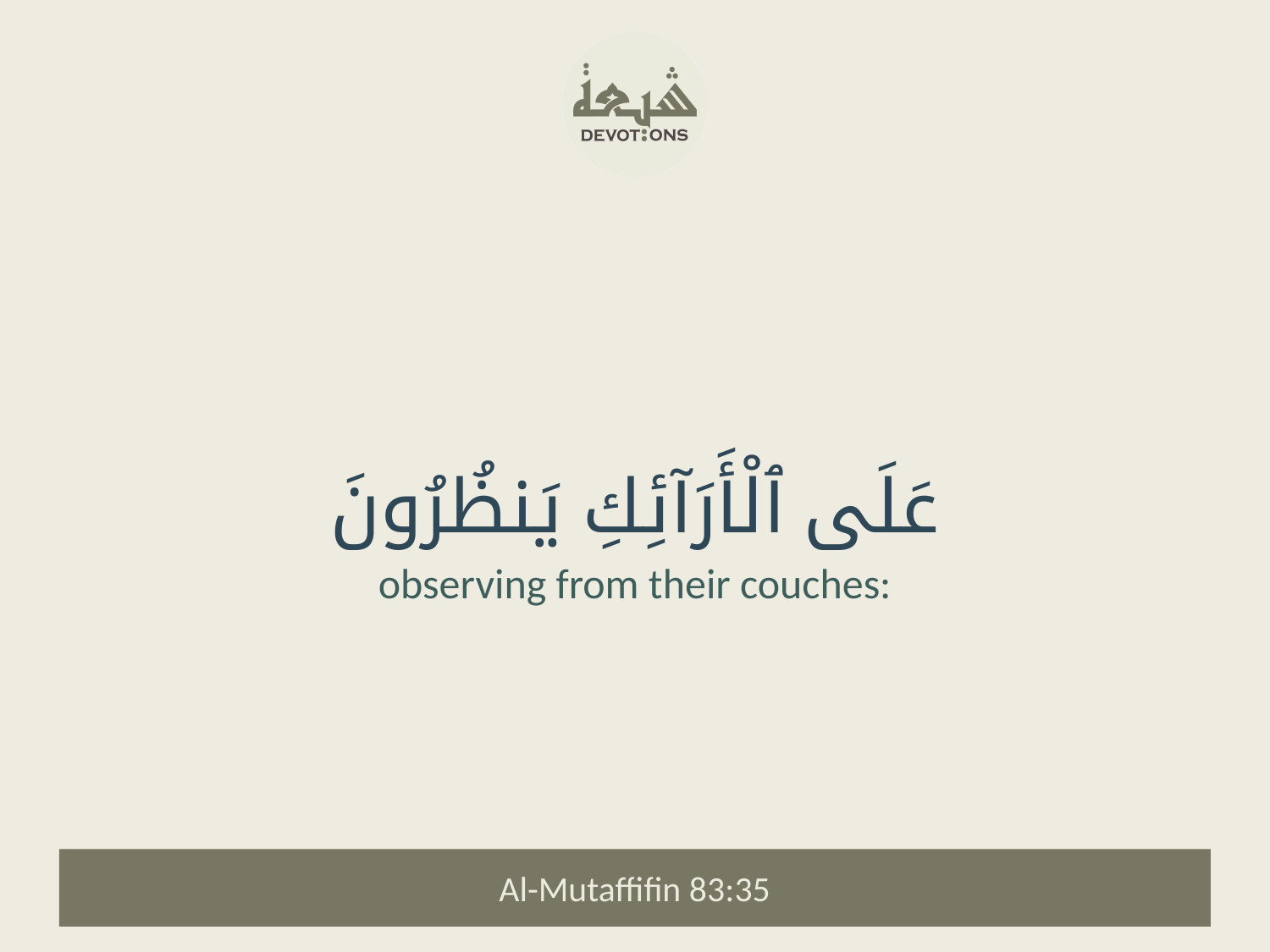

عَلَى ٱلْأَرَآئِكِ يَنظُرُونَ
observing from their couches:
Al-Mutaffifin 83:35